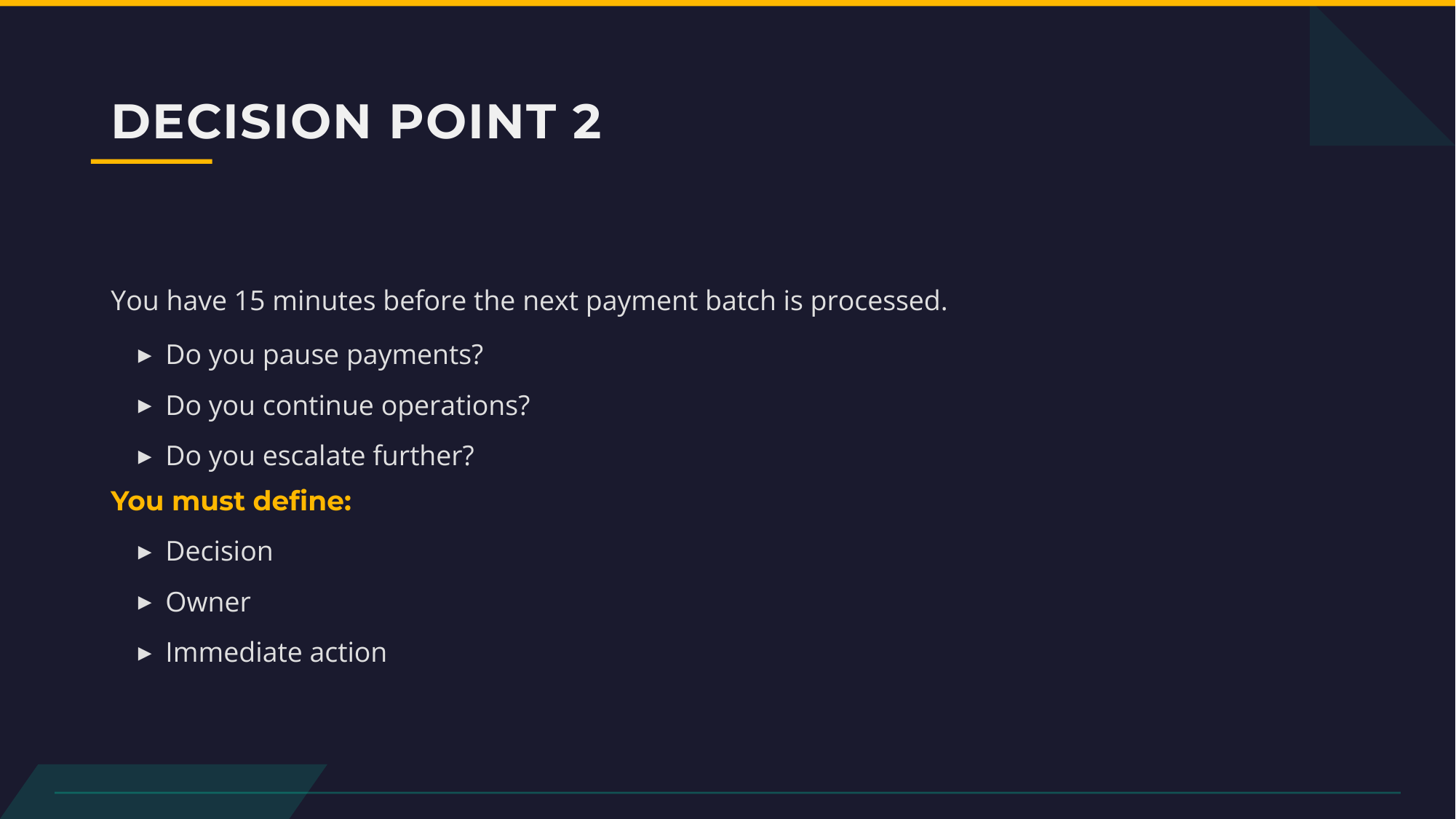

# DECISION POINT 2

You have 15 minutes before the next payment batch is processed.
Do you pause payments?
Do you continue operations?
Do you escalate further?
You must define:
Decision
Owner
Immediate action